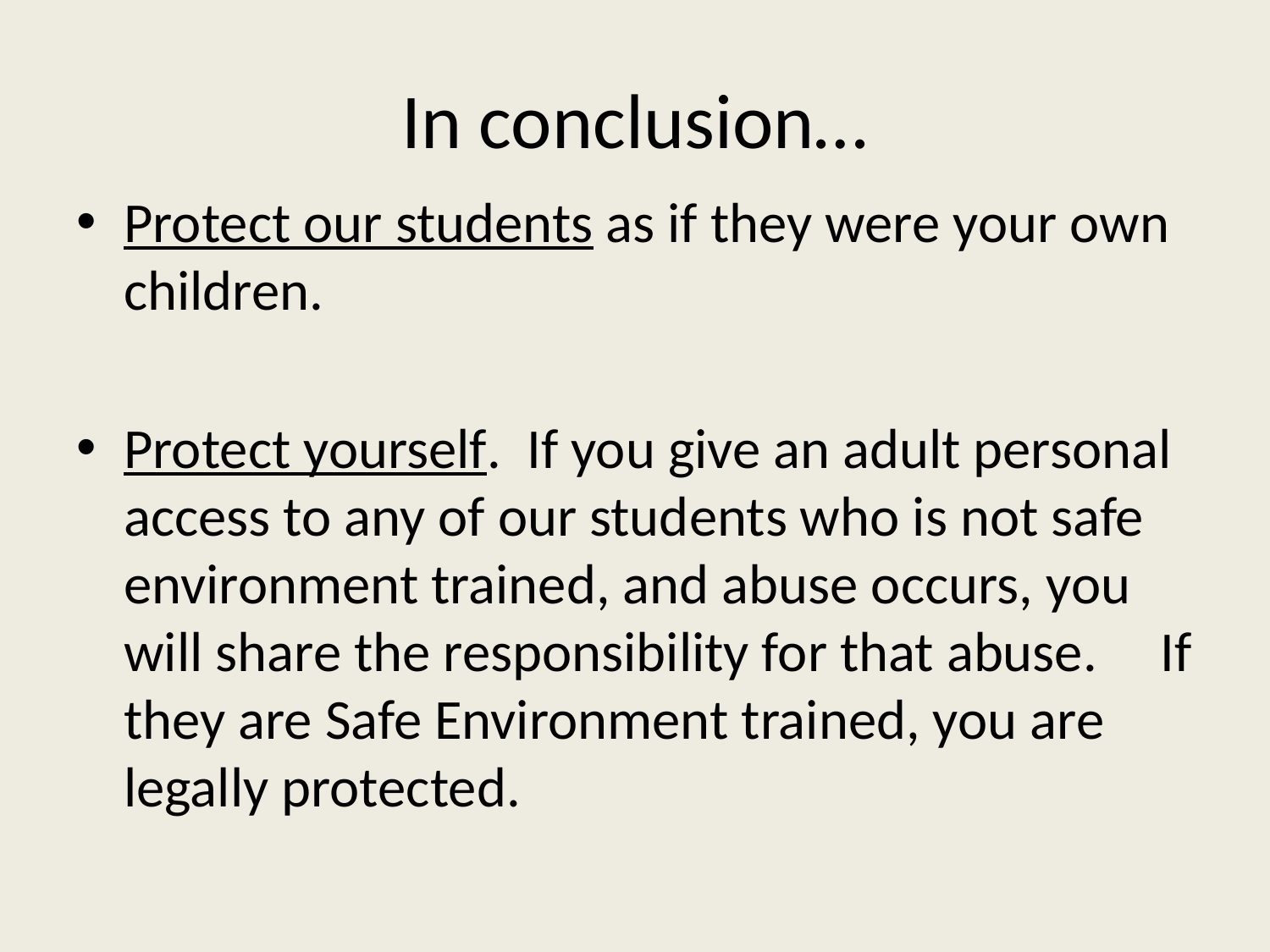

# In conclusion…
Protect our students as if they were your own children.

Protect yourself.  If you give an adult personal access to any of our students who is not safe environment trained, and abuse occurs, you will share the responsibility for that abuse.     If they are Safe Environment trained, you are legally protected.